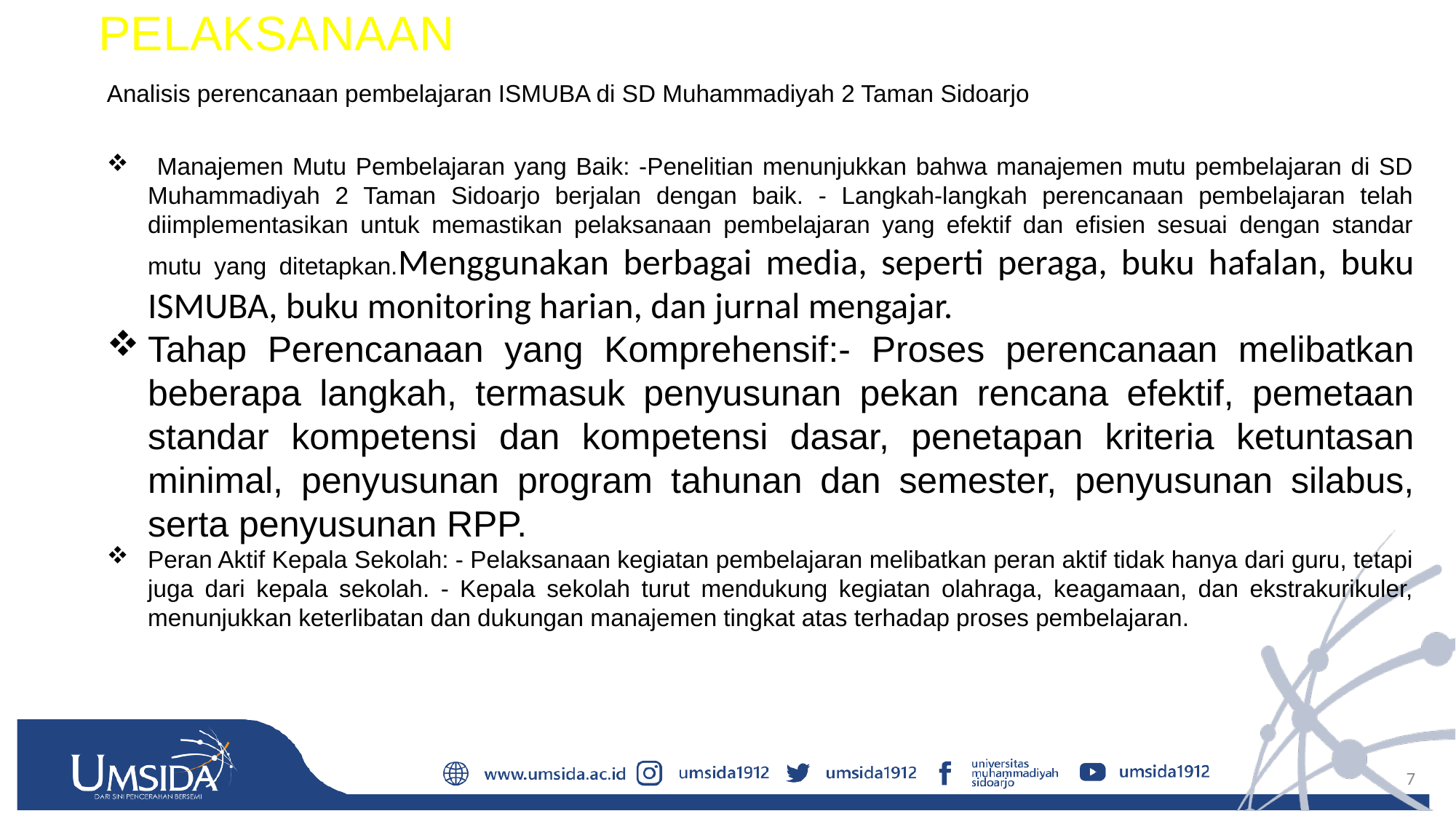

PELAKSANAAN
Analisis perencanaan pembelajaran ISMUBA di SD Muhammadiyah 2 Taman Sidoarjo

 Manajemen Mutu Pembelajaran yang Baik: -Penelitian menunjukkan bahwa manajemen mutu pembelajaran di SD Muhammadiyah 2 Taman Sidoarjo berjalan dengan baik. - Langkah-langkah perencanaan pembelajaran telah diimplementasikan untuk memastikan pelaksanaan pembelajaran yang efektif dan efisien sesuai dengan standar mutu yang ditetapkan.Menggunakan berbagai media, seperti peraga, buku hafalan, buku ISMUBA, buku monitoring harian, dan jurnal mengajar.
Tahap Perencanaan yang Komprehensif:- Proses perencanaan melibatkan beberapa langkah, termasuk penyusunan pekan rencana efektif, pemetaan standar kompetensi dan kompetensi dasar, penetapan kriteria ketuntasan minimal, penyusunan program tahunan dan semester, penyusunan silabus, serta penyusunan RPP.
Peran Aktif Kepala Sekolah: - Pelaksanaan kegiatan pembelajaran melibatkan peran aktif tidak hanya dari guru, tetapi juga dari kepala sekolah. - Kepala sekolah turut mendukung kegiatan olahraga, keagamaan, dan ekstrakurikuler, menunjukkan keterlibatan dan dukungan manajemen tingkat atas terhadap proses pembelajaran.